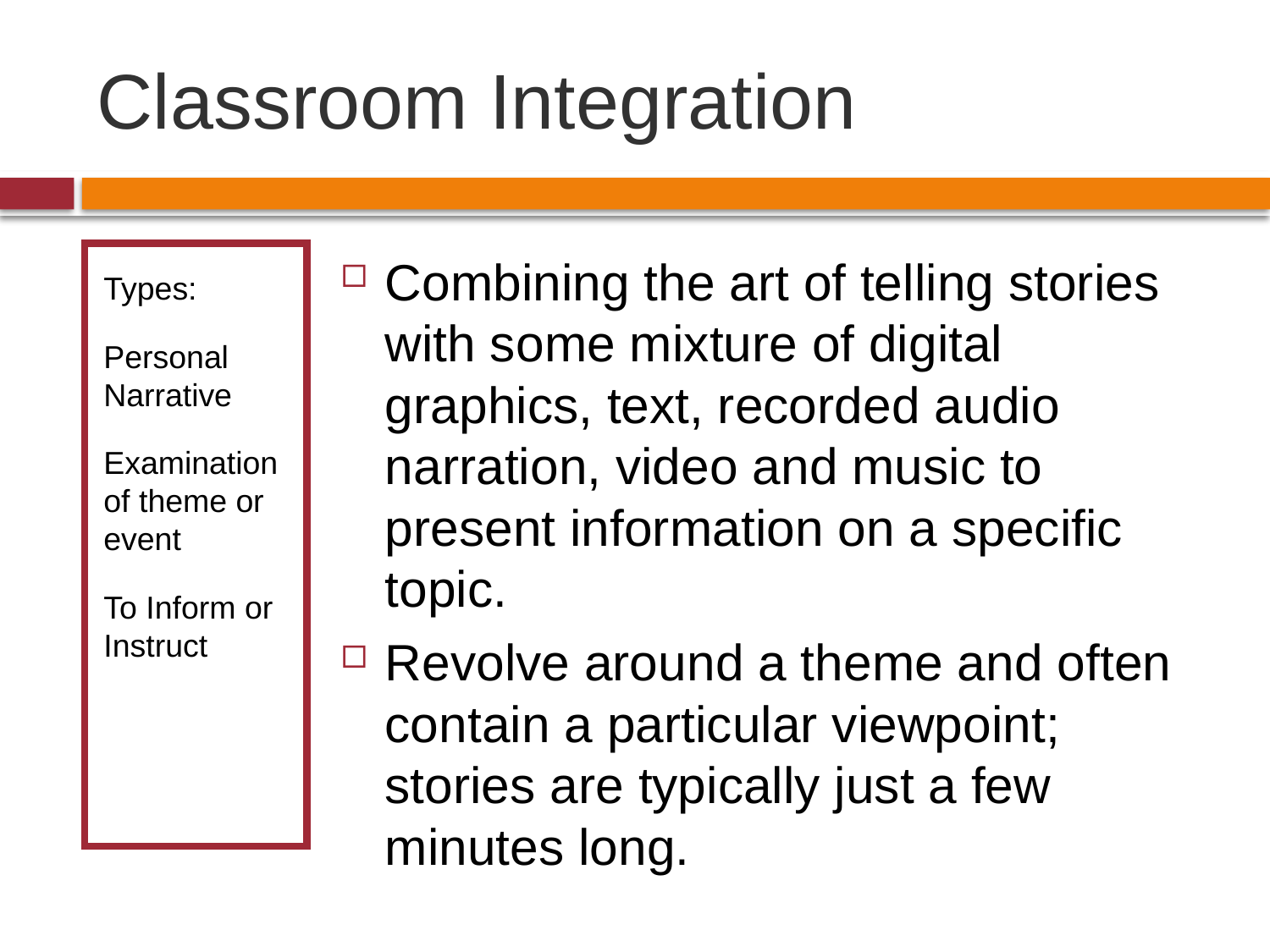

# Classroom Integration
Types:
Personal Narrative
Examination of theme or event
To Inform or Instruct
Combining the art of telling stories with some mixture of digital graphics, text, recorded audio narration, video and music to present information on a specific topic.
Revolve around a theme and often contain a particular viewpoint; stories are typically just a few minutes long.